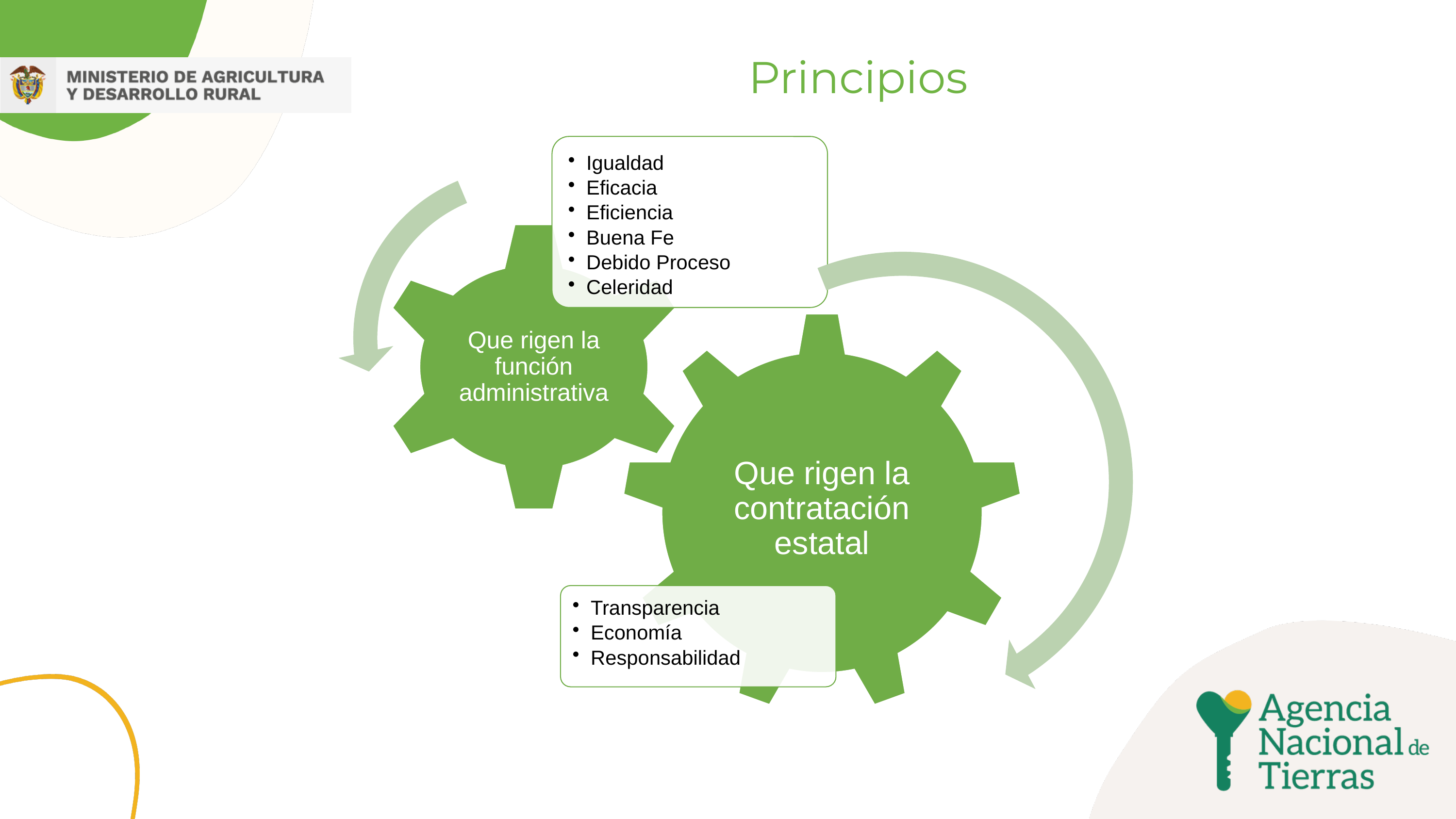

# Principios
Que rigen la contratación estatal
Transparencia
Economía
Responsabilidad
Que rigen la función administrativa
Igualdad
Eficacia
Eficiencia
Buena Fe
Debido Proceso
Celeridad